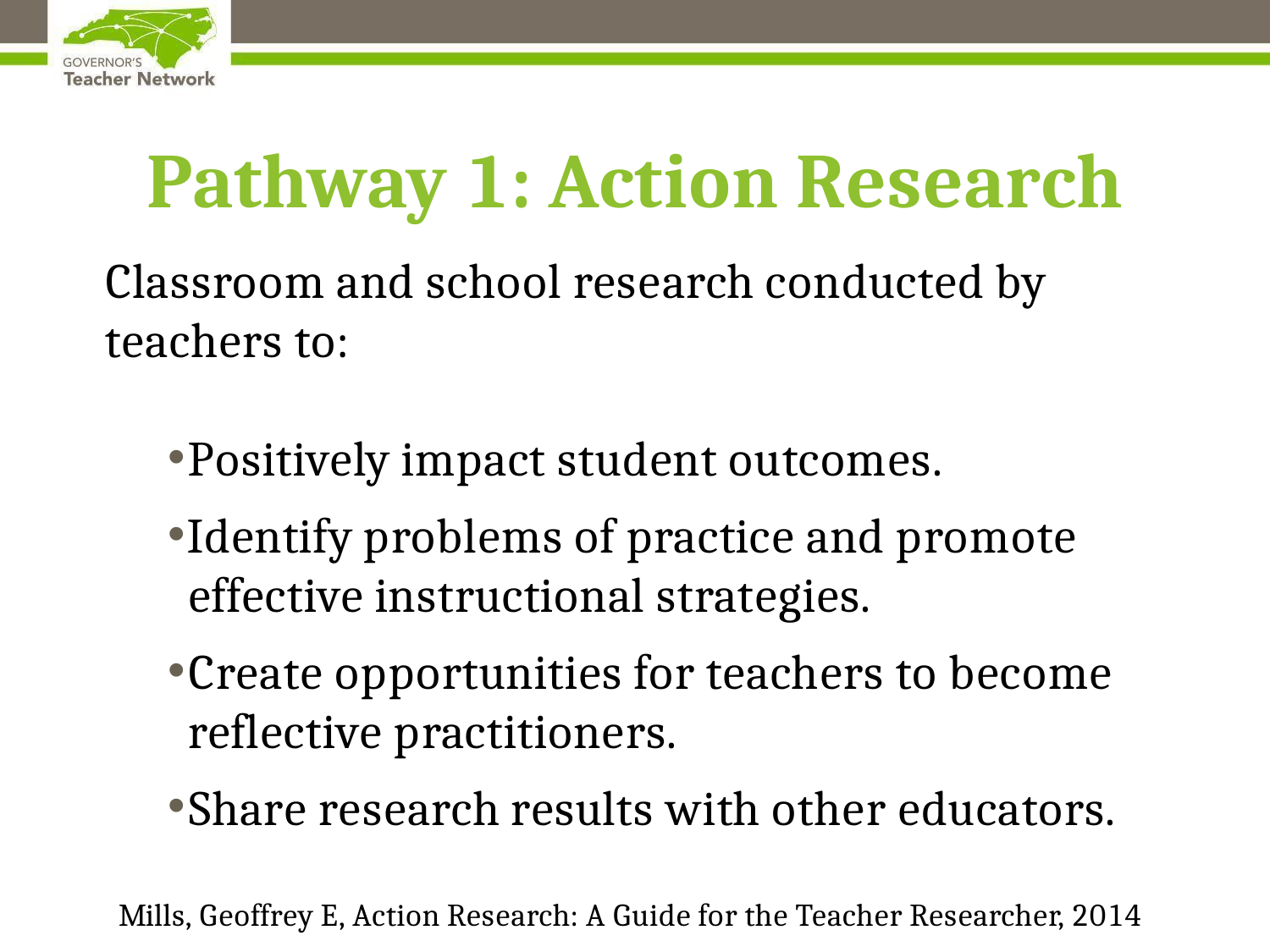

# Pathway 1: Action Research
Classroom and school research conducted by teachers to:

Positively impact student outcomes.
Identify problems of practice and promote effective instructional strategies.
Create opportunities for teachers to become reflective practitioners.
Share research results with other educators.

Mills, Geoffrey E, Action Research: A Guide for the Teacher Researcher, 2014